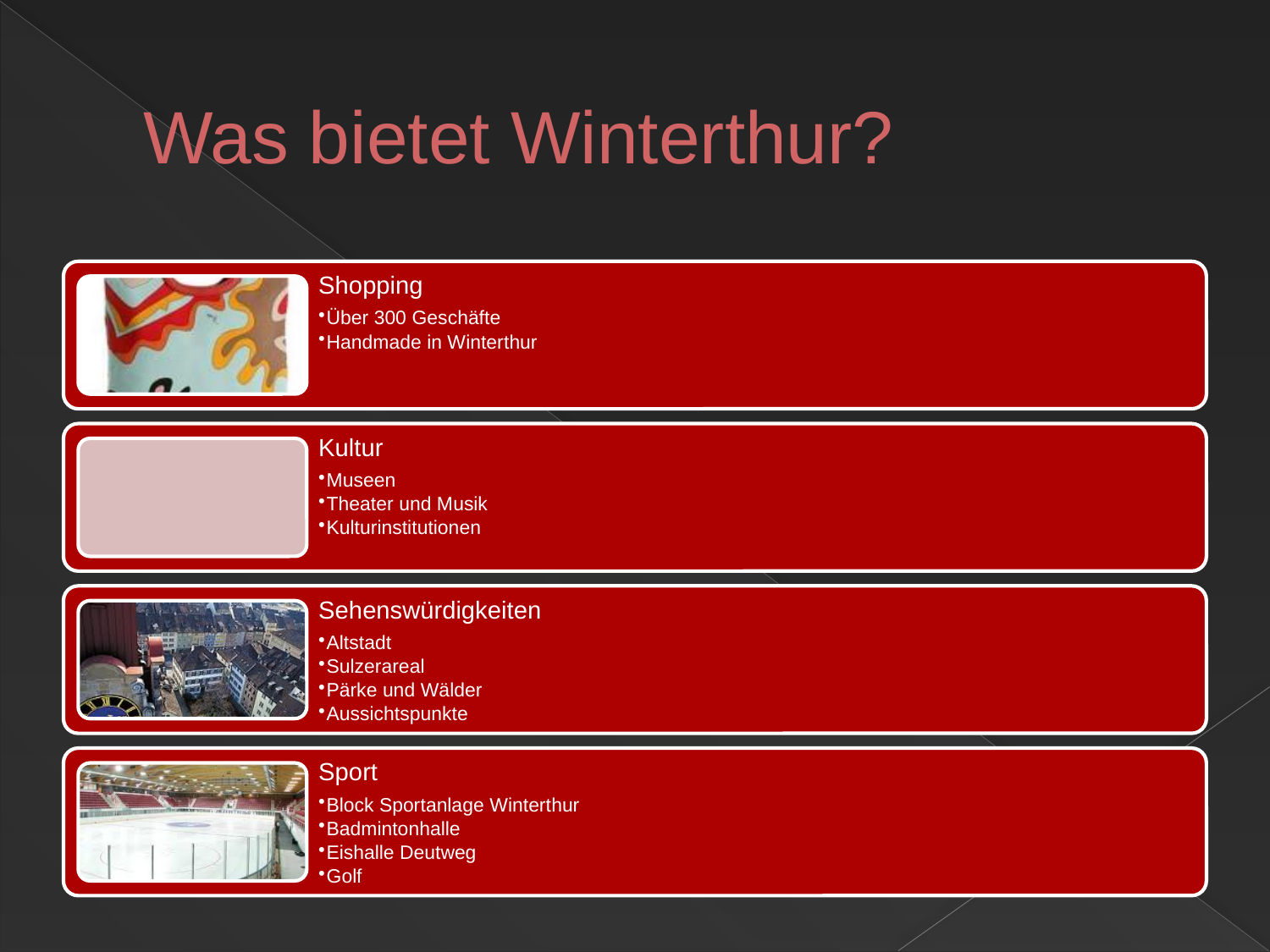

# Was bietet Winterthur?
Shopping
Über 300 Geschäfte
Handmade in Winterthur
Kultur
Museen
Theater und Musik
Kulturinstitutionen
Sehenswürdigkeiten
Altstadt
Sulzerareal
Pärke und Wälder
Aussichtspunkte
Sport
Block Sportanlage Winterthur
Badmintonhalle
Eishalle Deutweg
Golf